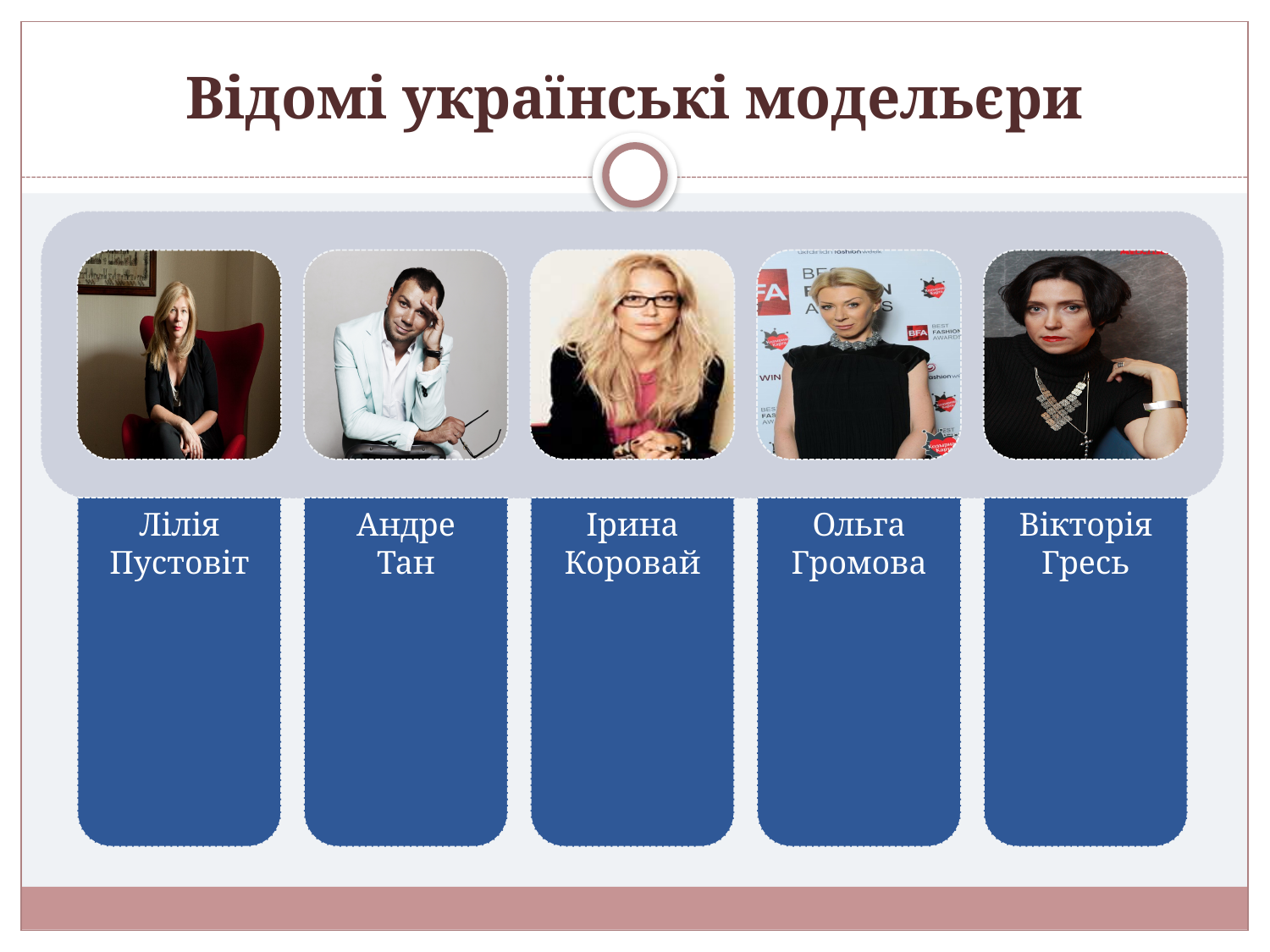

# Відомі українські модельєри
Лілія Пустовіт
Андре Тан
Ірина Коровай
Ольга Громова
Вікторія Гресь